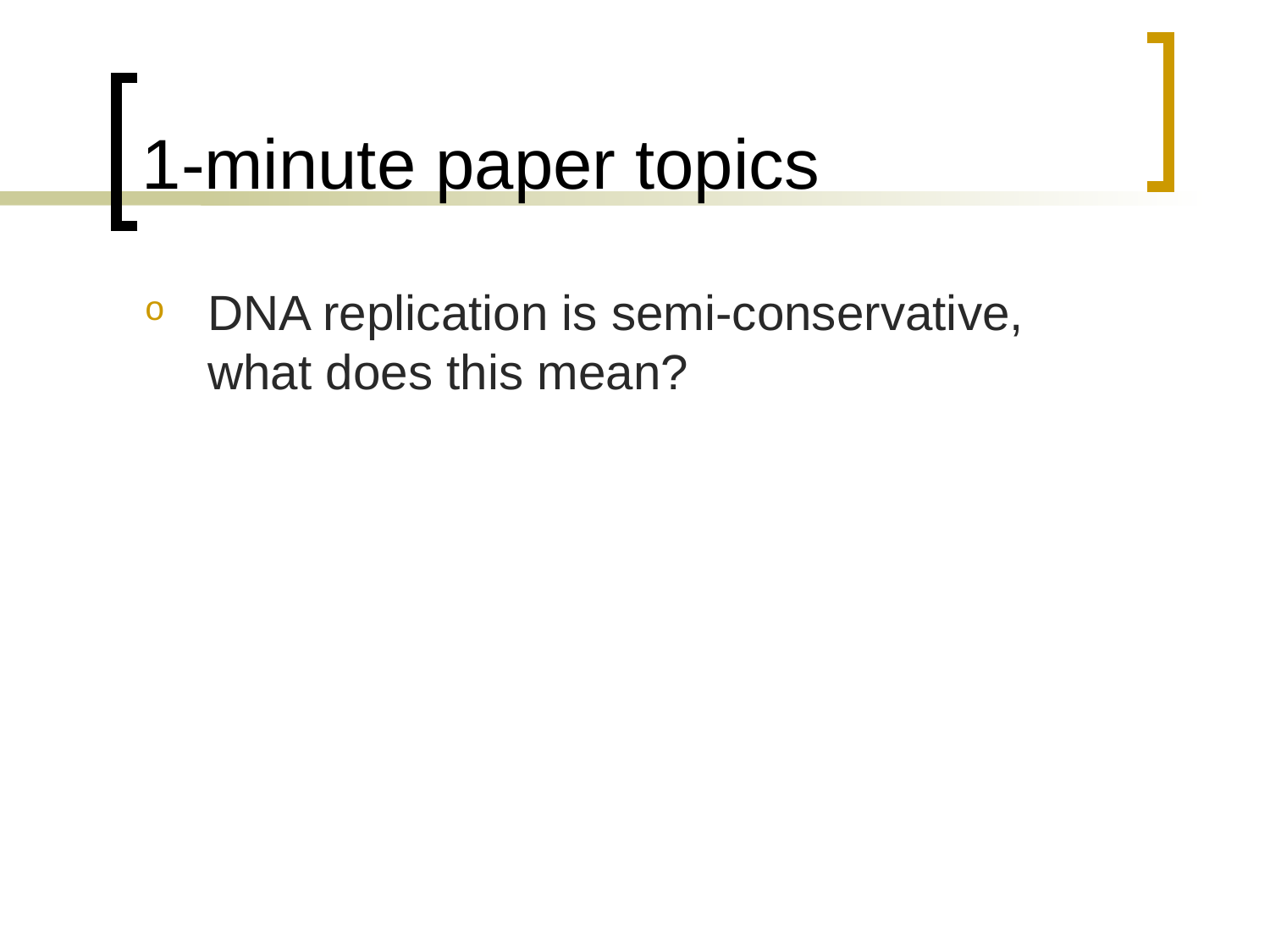

# 1-minute paper topics
DNA replication is semi-conservative, what does this mean?